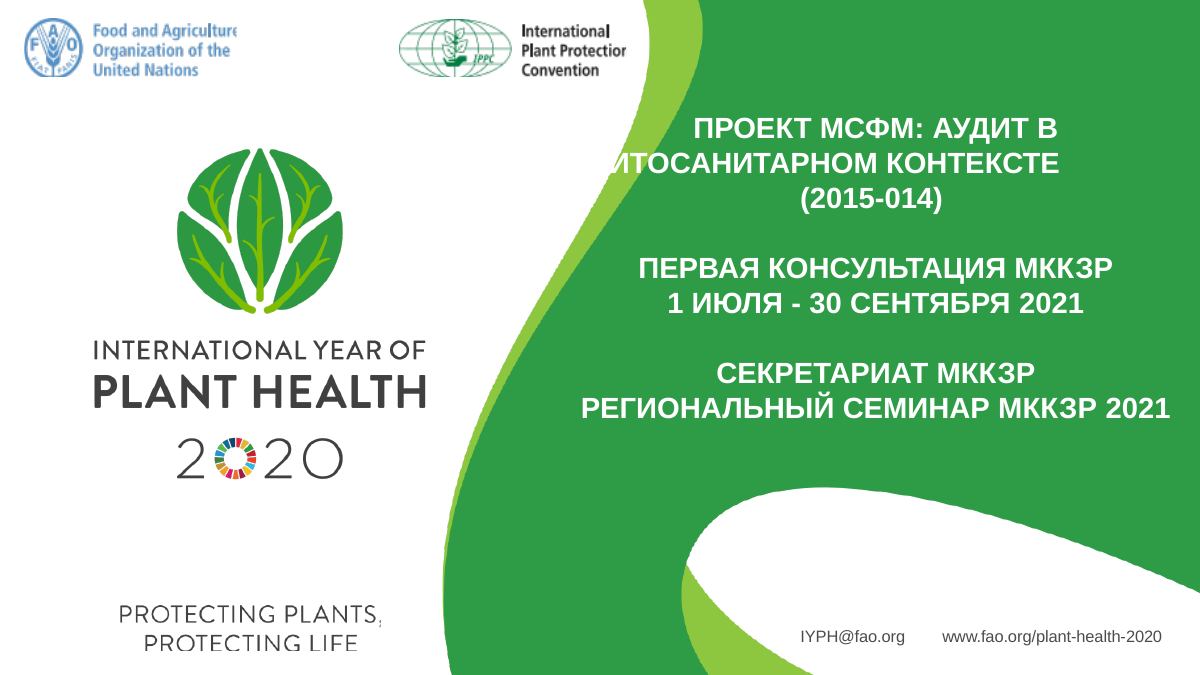

# ПРОЕКТ МСФМ: аудит в фитосанитарном контексте              (2015-014) первая консультация мккзр 1 июля - 30 сентября 2021 секретариат мккзр региональный семинар мккзр 2021